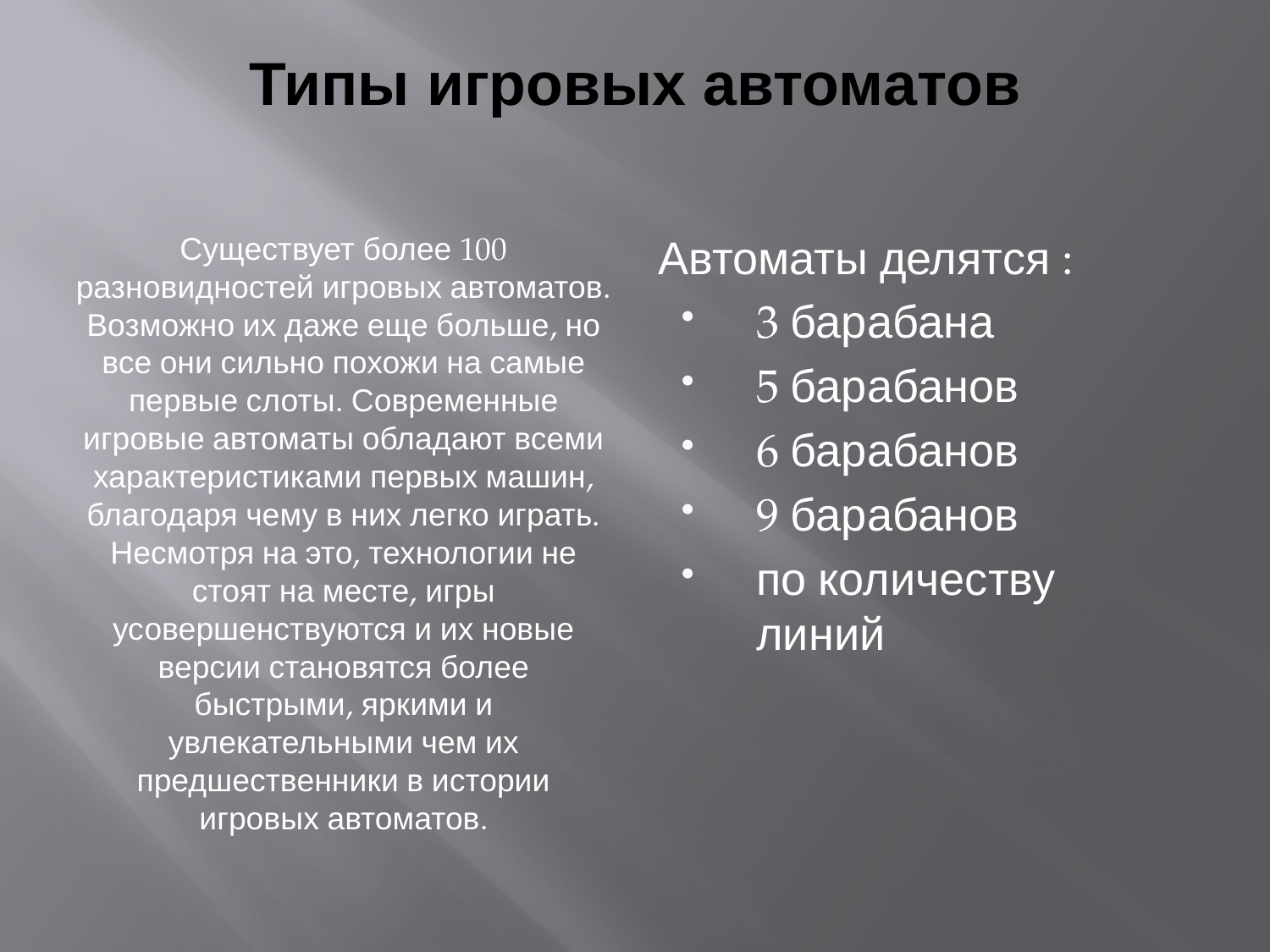

# Типы игровых автоматов
Существует более 100 разновидностей игровых автоматов. Возможно их даже еще больше, но все они сильно похожи на самые первые слоты. Современные игровые автоматы обладают всеми характеристиками первых машин, благодаря чему в них легко играть. Несмотря на это, технологии не стоят на месте, игры усовершенствуются и их новые версии становятся более быстрыми, яркими и увлекательными чем их предшественники в истории игровых автоматов.

Автоматы делятся :
3 барабана
5 барабанов
6 барабанов
9 барабанов
по количеству линий